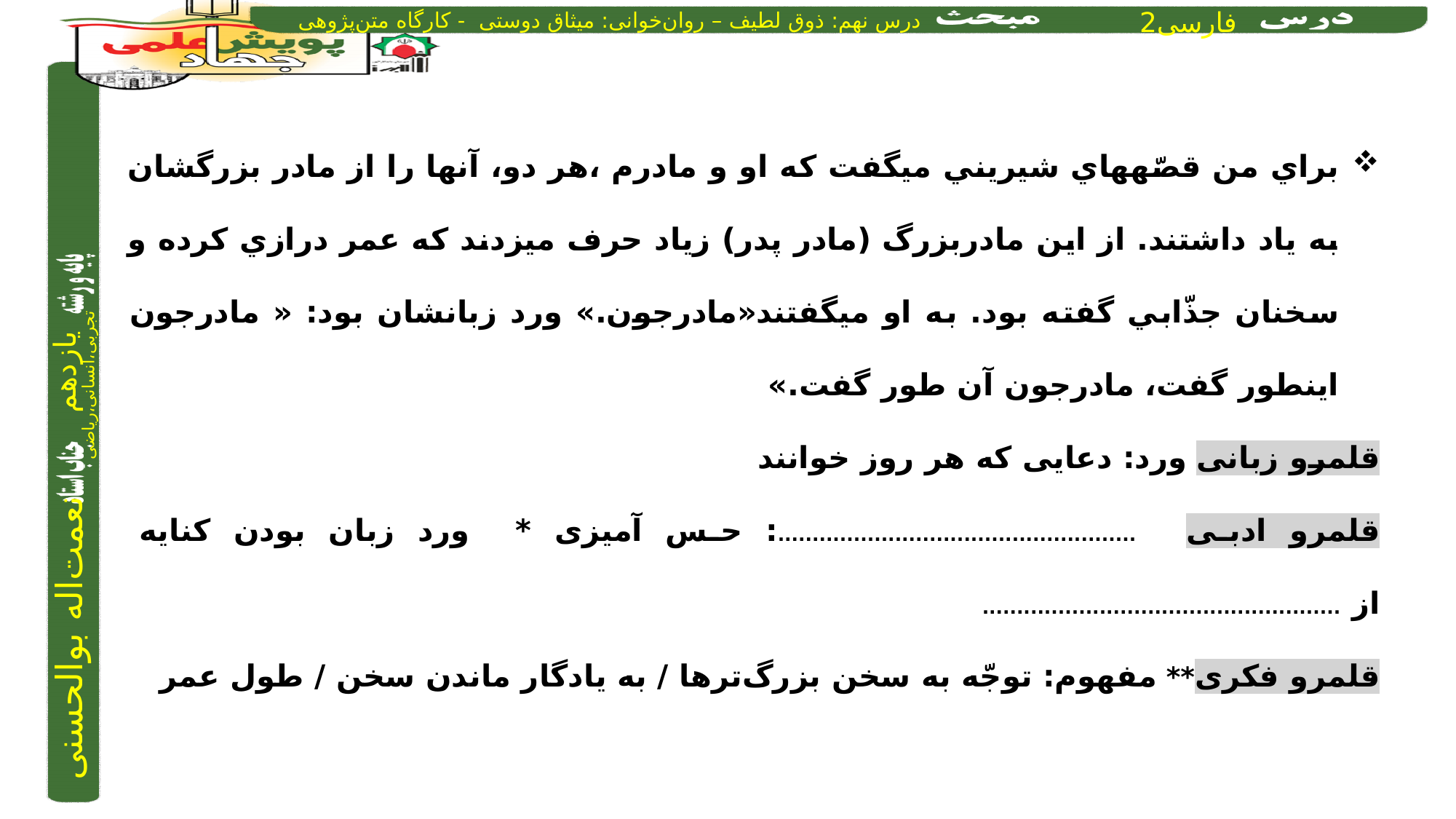

براي من قصّه­هاي شیريني مي­گفت كه او و مادرم ،هر دو، آنها را از مادر بزرگشان به ياد داشتند. از اين مادربزرگ (مادر پدر) زياد حرف مي­زدند كه عمر درازي كرده و سخنان جذّابي گفته بود. به او مي­گفتند«مادرجون.» ورد زبانشان بود: « مادرجون اينطور گفت، مادرجون آن طور گفت.»
قلمرو زبانی 	ورد: دعایی که هر روز خوانند
قلمرو ادبی		....................................................: حس آمیزی *  ورد زبان بودن کنایه از ....................................................
قلمرو فکری	** مفهوم: توجّه به سخن بزرگ‌ترها / به یادگار ماندن سخن / طول عمر